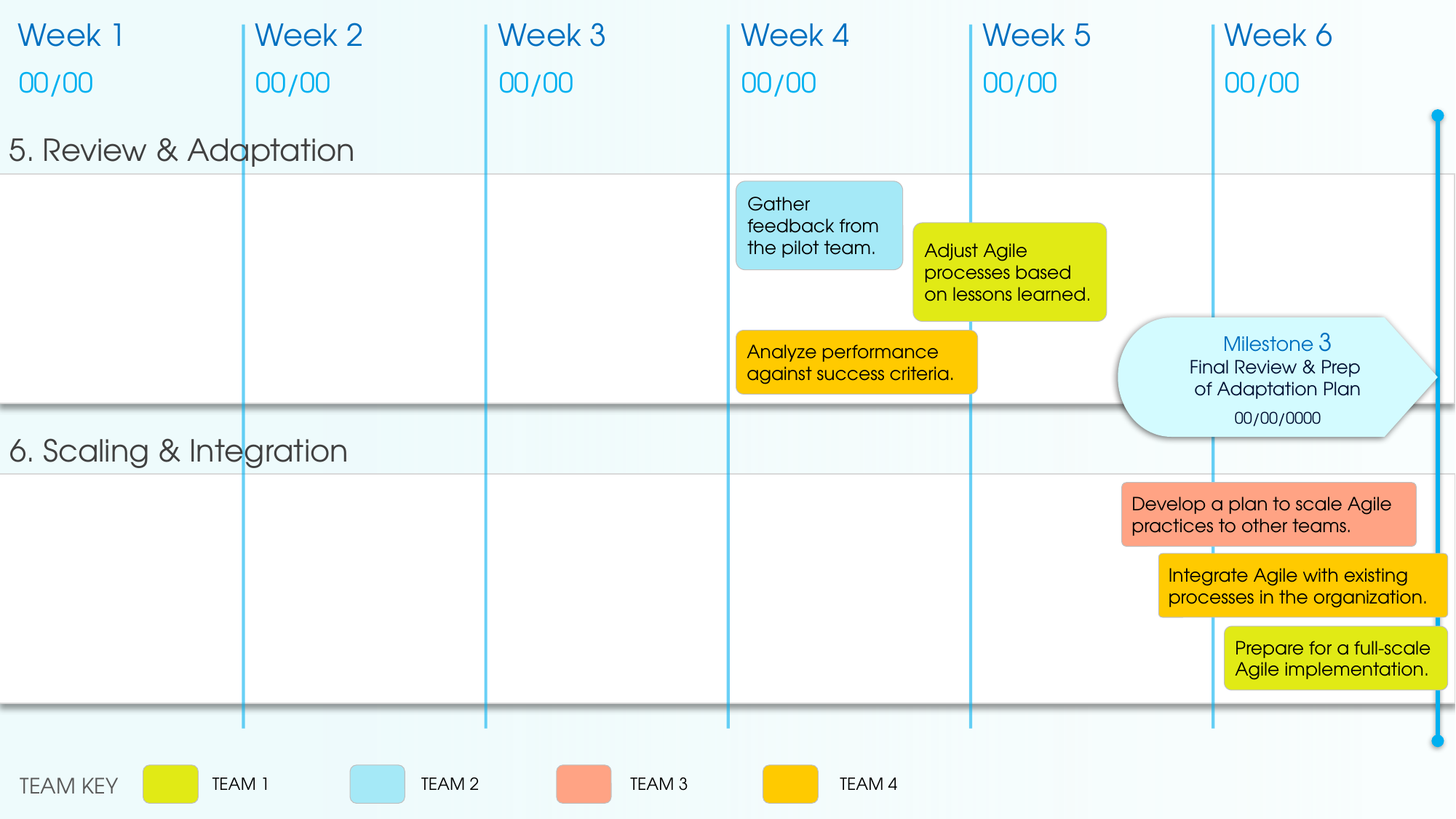

Week 1
Week 2
Week 3
Week 4
Week 5
Week 6
00/00
00/00
00/00
00/00
00/00
00/00
Milestone 3
Final Review & Prep
of Adaptation Plan
00/00/0000
5. Review & Adaptation

Gather feedback from the pilot team.
Adjust Agile processes based on lessons learned.
Analyze performance against success criteria.
6. Scaling & Integration

Develop a plan to scale Agile practices to other teams.
Integrate Agile with existing processes in the organization.
Prepare for a full-scale Agile implementation.

TEAM 1
TEAM 2
TEAM 3
TEAM 4
TEAM KEY